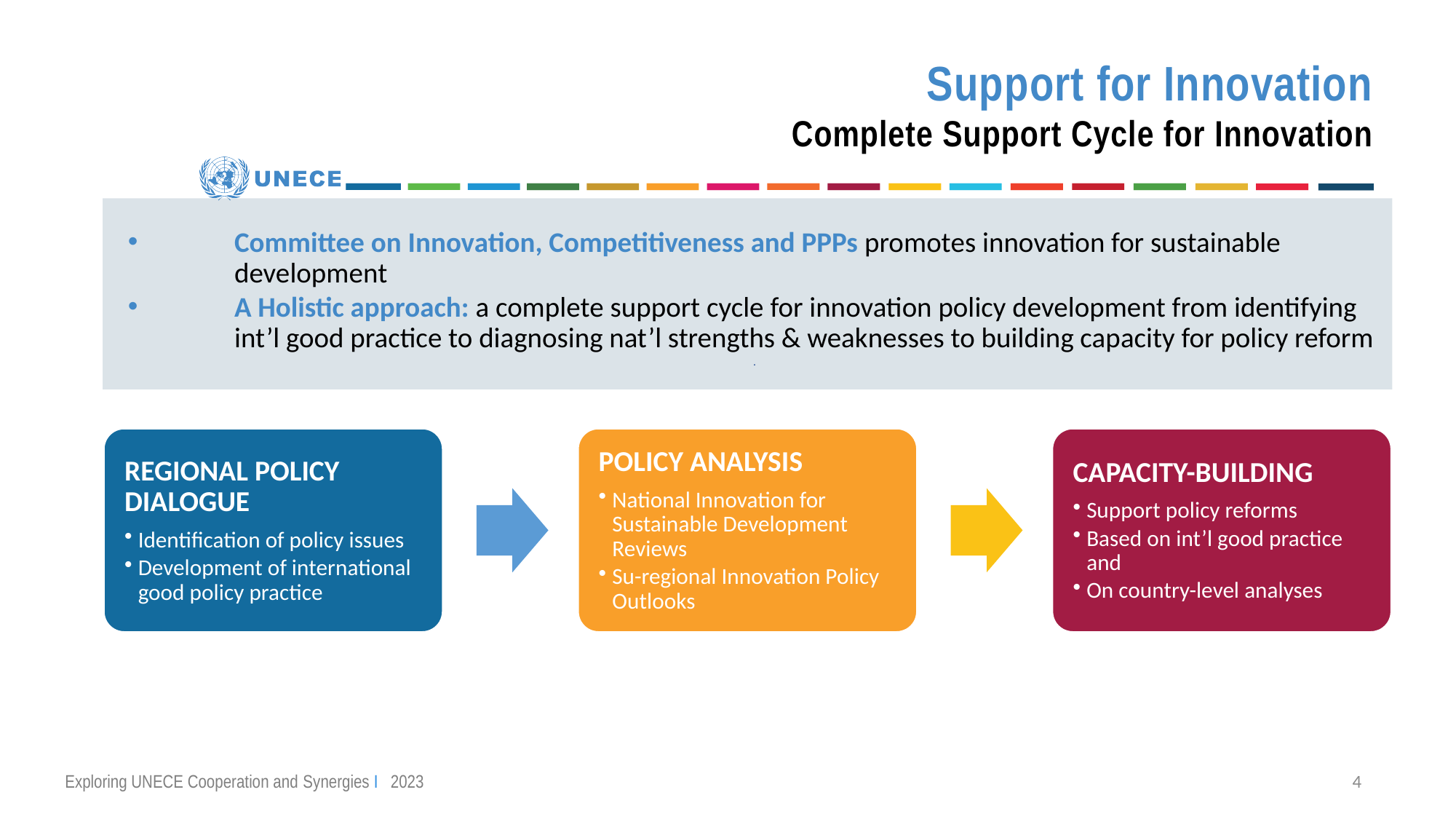

Support for Innovation
Complete Support Cycle for Innovation

REGIONAL POLICY DIALOGUE
Identification of policy issues
Development of international good policy practice

POLICY ANALYSIS
National Innovation for Sustainable Development Reviews
Su-regional Innovation Policy Outlooks

CAPACITY-BUILDING
Support policy reforms
Based on int’l good practice and
On country-level analyses

Committee on Innovation, Competitiveness and PPPs promotes innovation for sustainable development
A Holistic approach: a complete support cycle for innovation policy development from identifying int’l good practice to diagnosing nat’l strengths & weaknesses to building capacity for policy reform
.
4